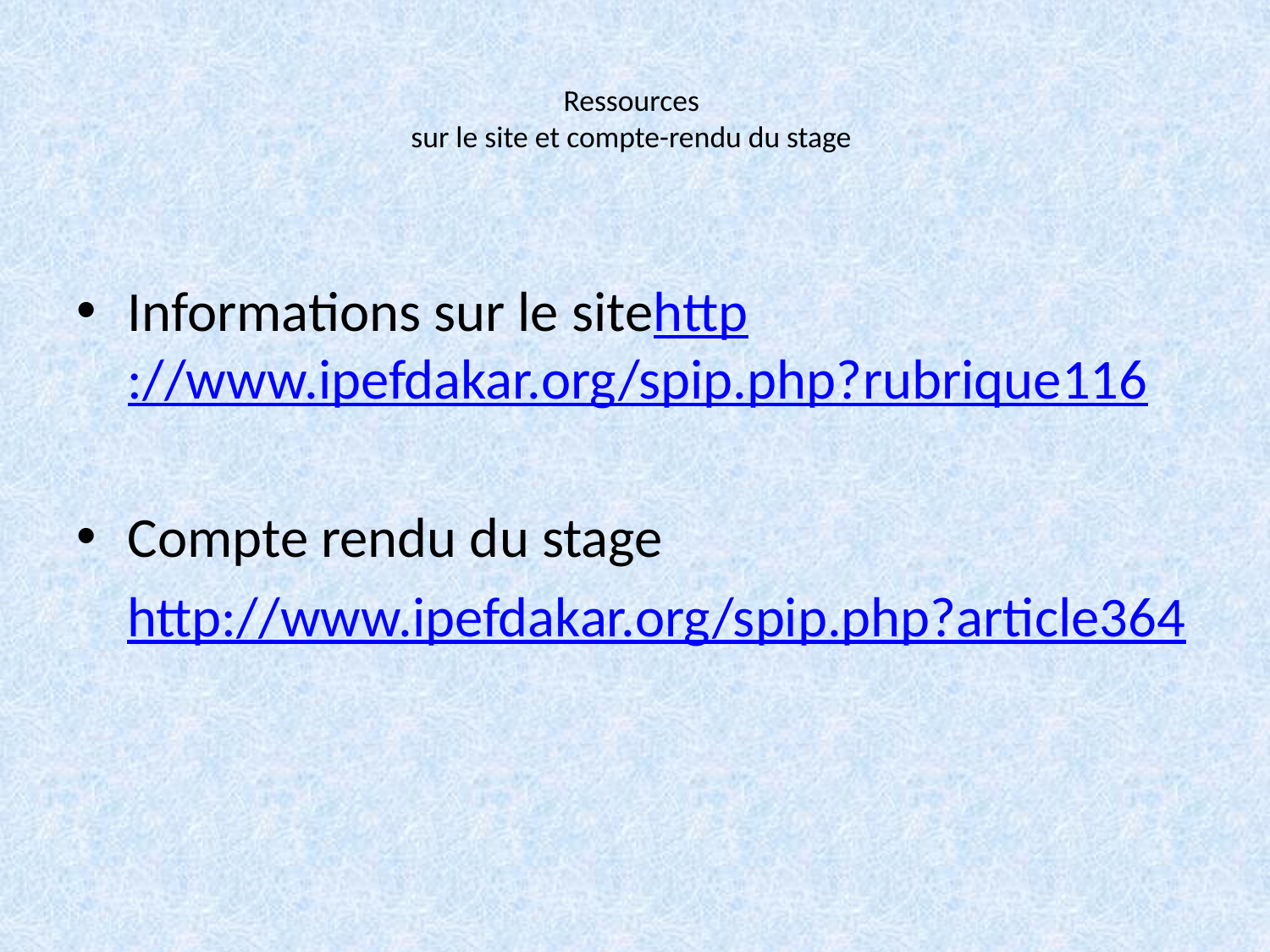

# Ressources sur le site et compte-rendu du stage
Informations sur le sitehttp://www.ipefdakar.org/spip.php?rubrique116

Compte rendu du stage
    http://www.ipefdakar.org/spip.php?article364